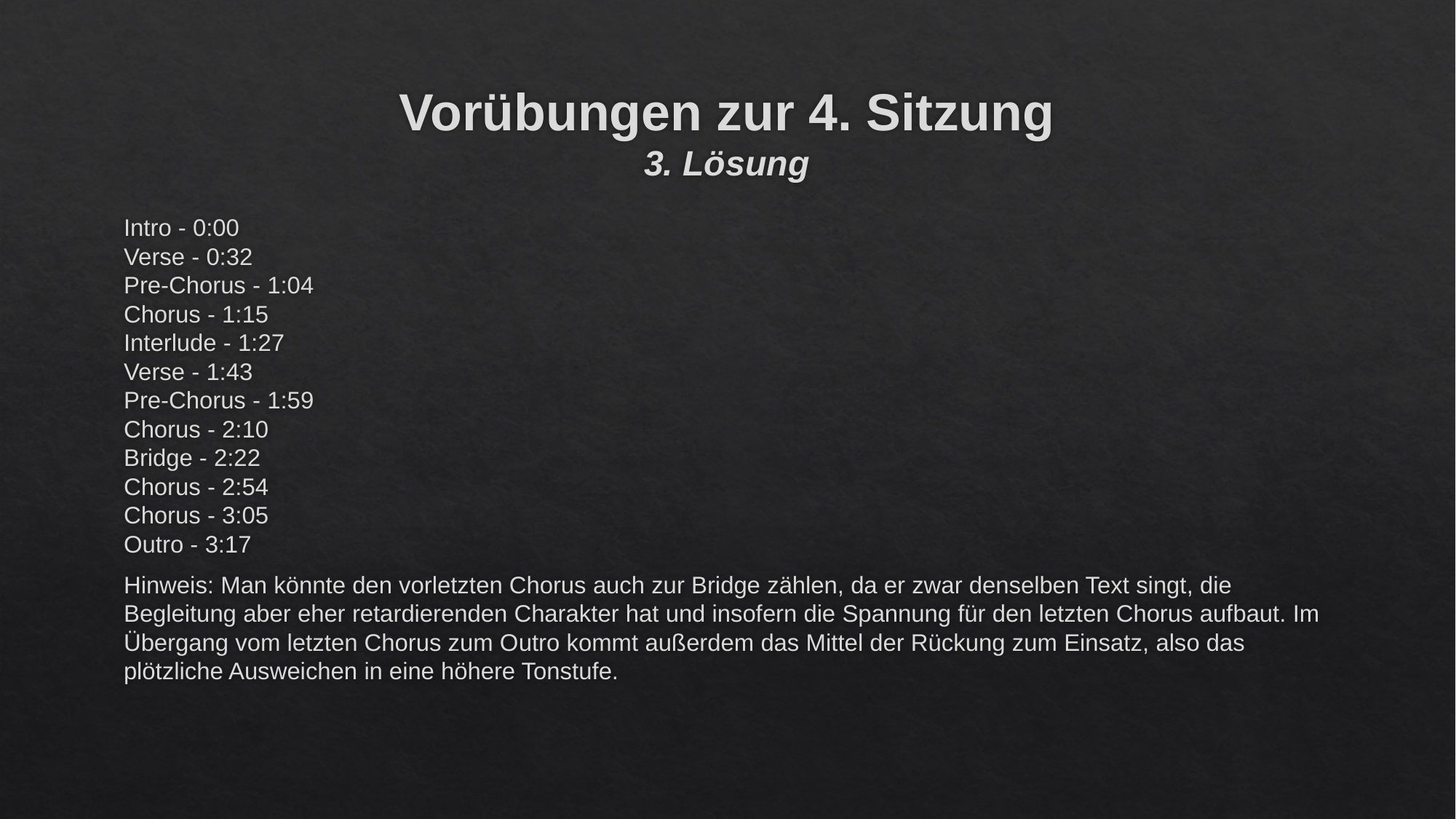

# Vorübungen zur 4. Sitzung 3. Lösung
Intro - 0:00
Verse - 0:32
Pre-Chorus - 1:04
Chorus - 1:15
Interlude - 1:27
Verse - 1:43
Pre-Chorus - 1:59
Chorus - 2:10
Bridge - 2:22
Chorus - 2:54
Chorus - 3:05
Outro - 3:17
Hinweis: Man könnte den vorletzten Chorus auch zur Bridge zählen, da er zwar denselben Text singt, die Begleitung aber eher retardierenden Charakter hat und insofern die Spannung für den letzten Chorus aufbaut. Im Übergang vom letzten Chorus zum Outro kommt außerdem das Mittel der Rückung zum Einsatz, also das plötzliche Ausweichen in eine höhere Tonstufe.